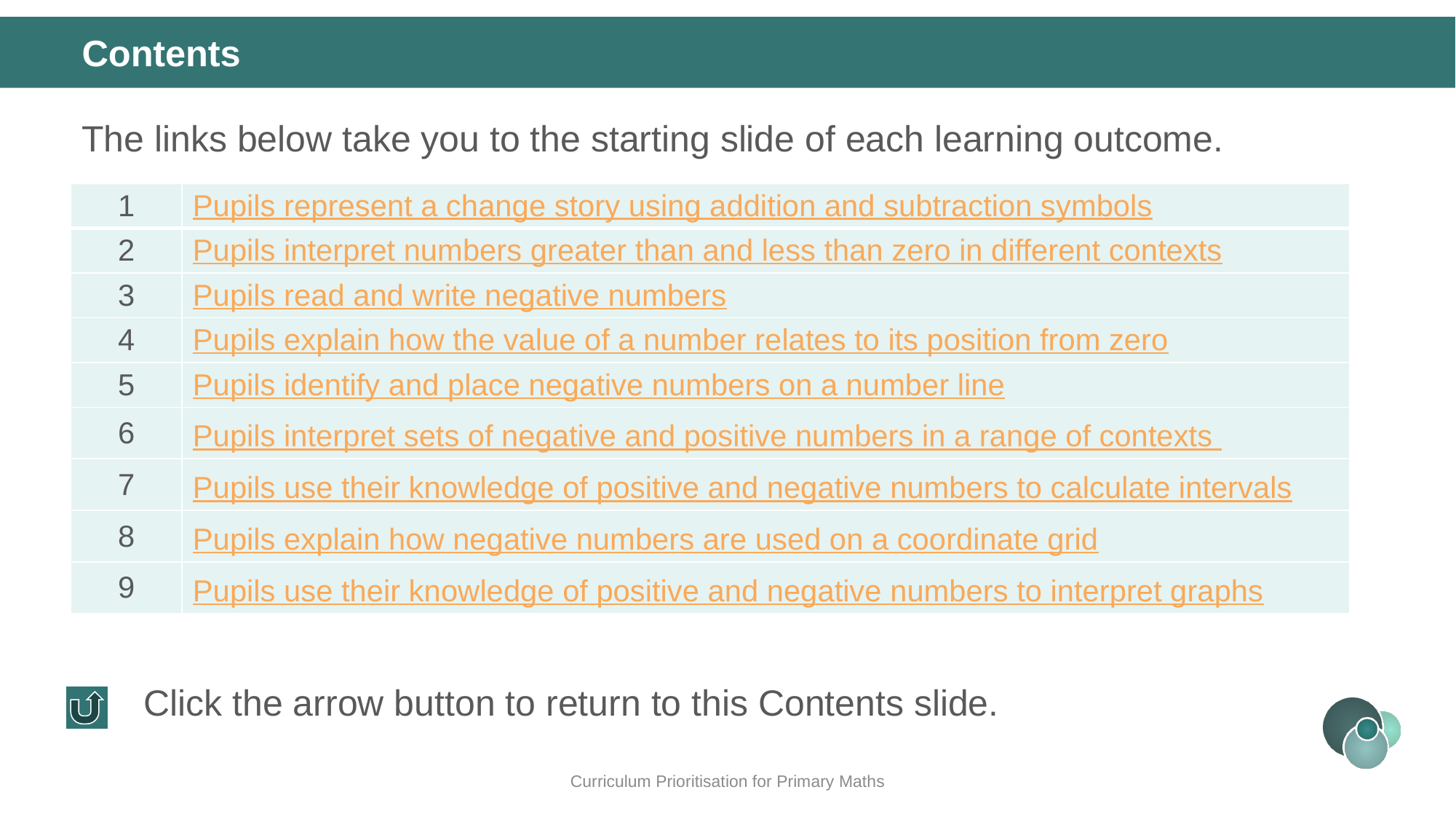

Contents
The links below take you to the starting slide of each learning outcome.
| 1 | Pupils represent a change story using addition and subtraction symbols |
| --- | --- |
| 2 | Pupils interpret numbers greater than and less than zero in different contexts |
| 3 | Pupils read and write negative numbers |
| 4 | Pupils explain how the value of a number relates to its position from zero |
| 5 | Pupils identify and place negative numbers on a number line |
| 6 | Pupils interpret sets of negative and positive numbers in a range of contexts |
| 7 | Pupils use their knowledge of positive and negative numbers to calculate intervals |
| 8 | Pupils explain how negative numbers are used on a coordinate grid |
| 9 | Pupils use their knowledge of positive and negative numbers to interpret graphs |
Click the arrow button to return to this Contents slide.

Curriculum Prioritisation for Primary Maths